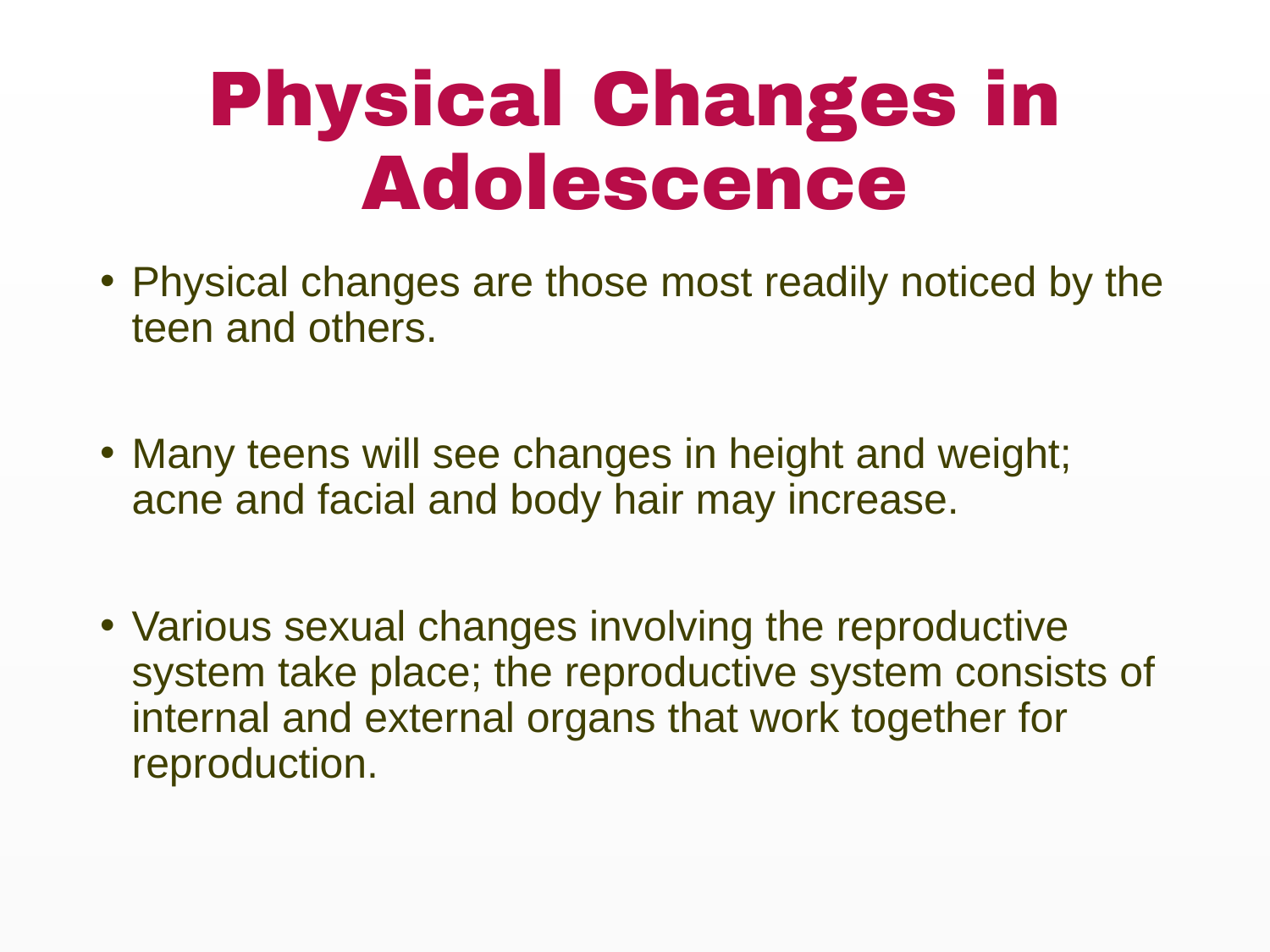

# Physical Changes in Adolescence
Physical changes are those most readily noticed by the teen and others.

Many teens will see changes in height and weight; acne and facial and body hair may increase.

Various sexual changes involving the reproductive system take place; the reproductive system consists of internal and external organs that work together for reproduction.